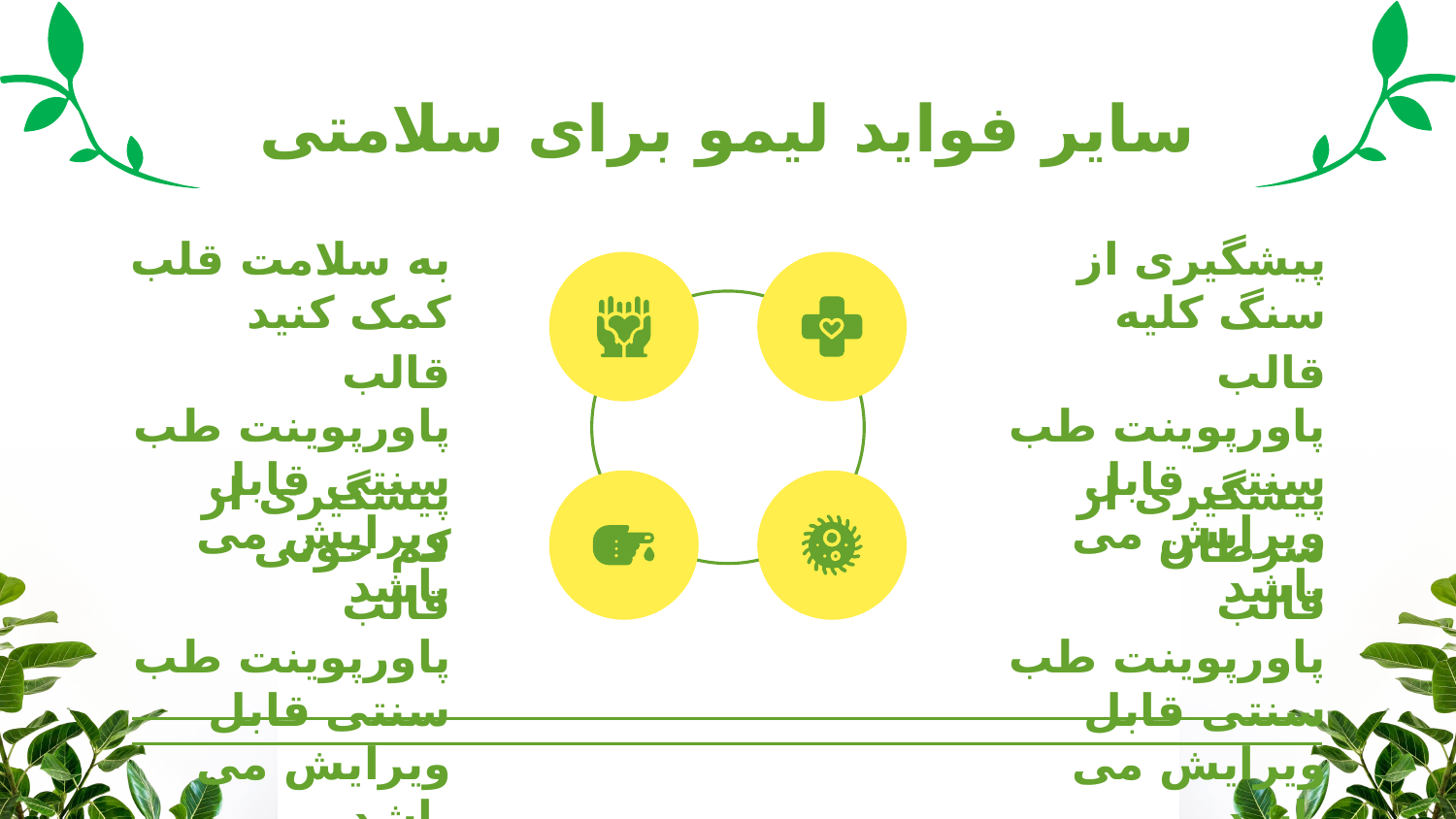

# سایر فواید لیمو برای سلامتی
به سلامت قلب کمک کنید
پیشگیری از سنگ کلیه

قالب پاورپوینت طب سنتی قابل ویرایش می باشد
قالب پاورپوینت طب سنتی قابل ویرایش می باشد
پیشگیری از کم خونی
پیشگیری از سرطان

قالب پاورپوینت طب سنتی قابل ویرایش می باشد
قالب پاورپوینت طب سنتی قابل ویرایش می باشد